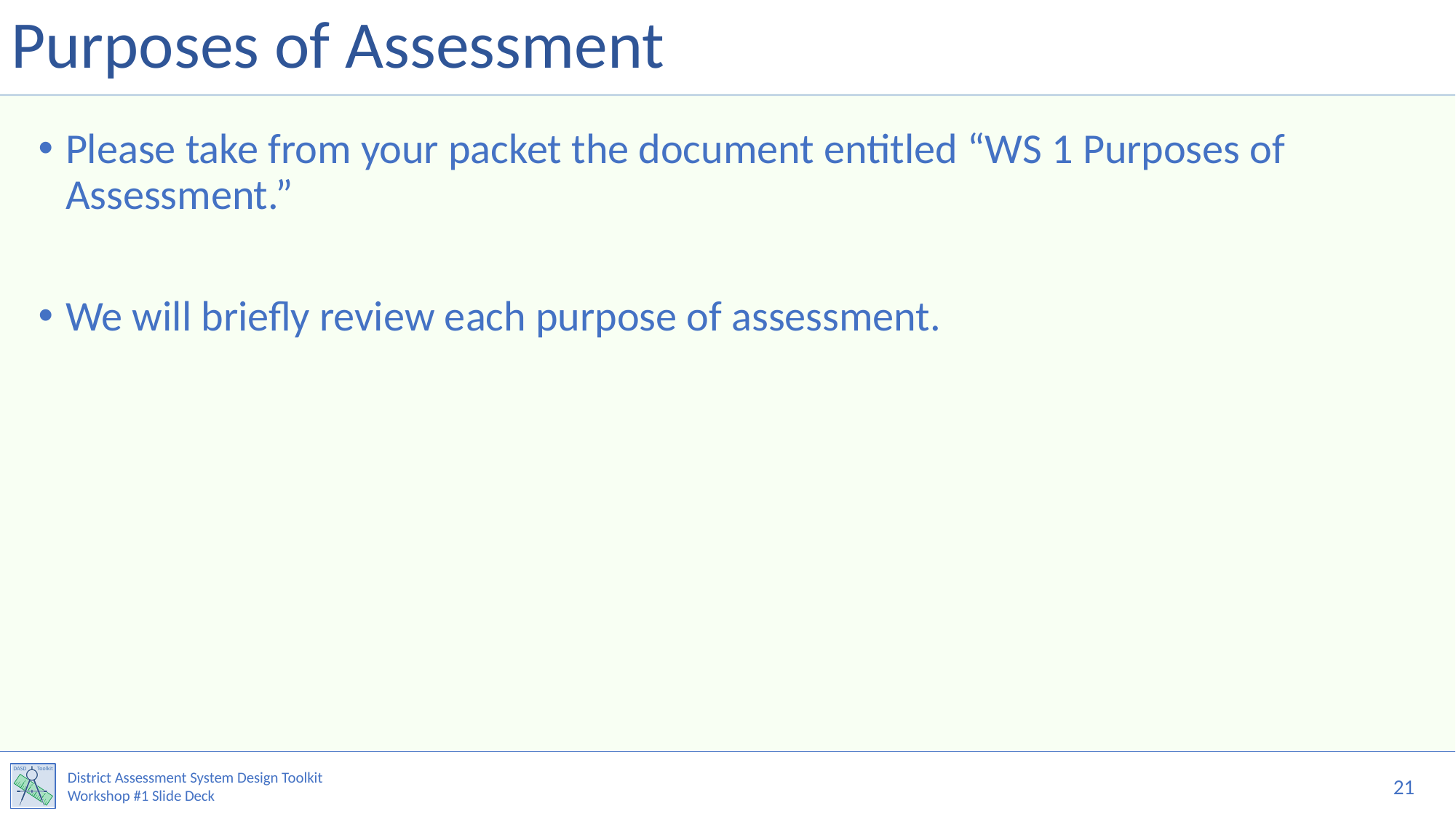

# Purposes of Assessment
Please take from your packet the document entitled “WS 1 Purposes of Assessment.”

We will briefly review each purpose of assessment.